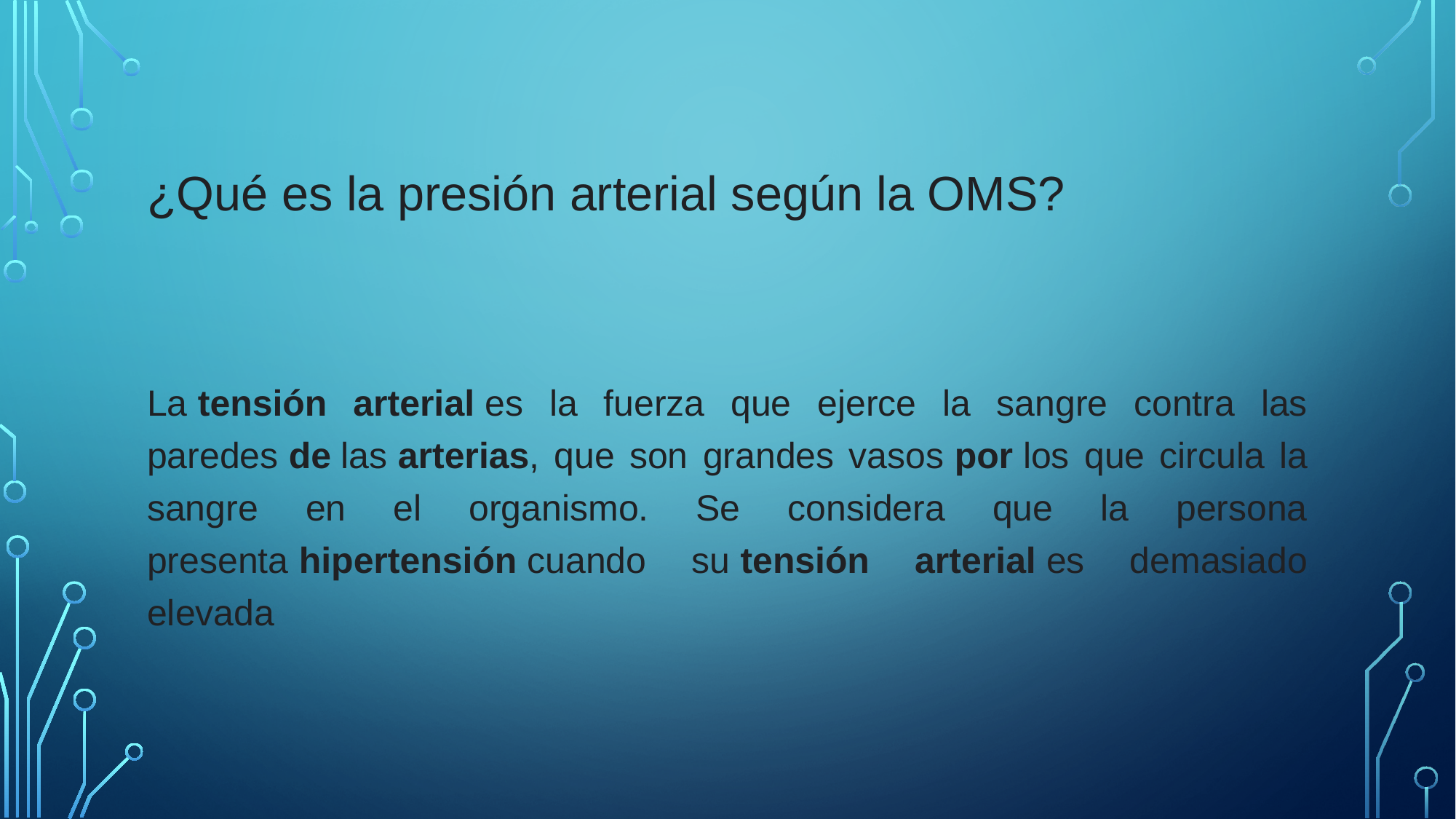

¿Qué es la presión arterial según la OMS?

La tensión arterial es la fuerza que ejerce la sangre contra las paredes de las arterias, que son grandes vasos por los que circula la sangre en el organismo. Se considera que la persona presenta hipertensión cuando su tensión arterial es demasiado elevada